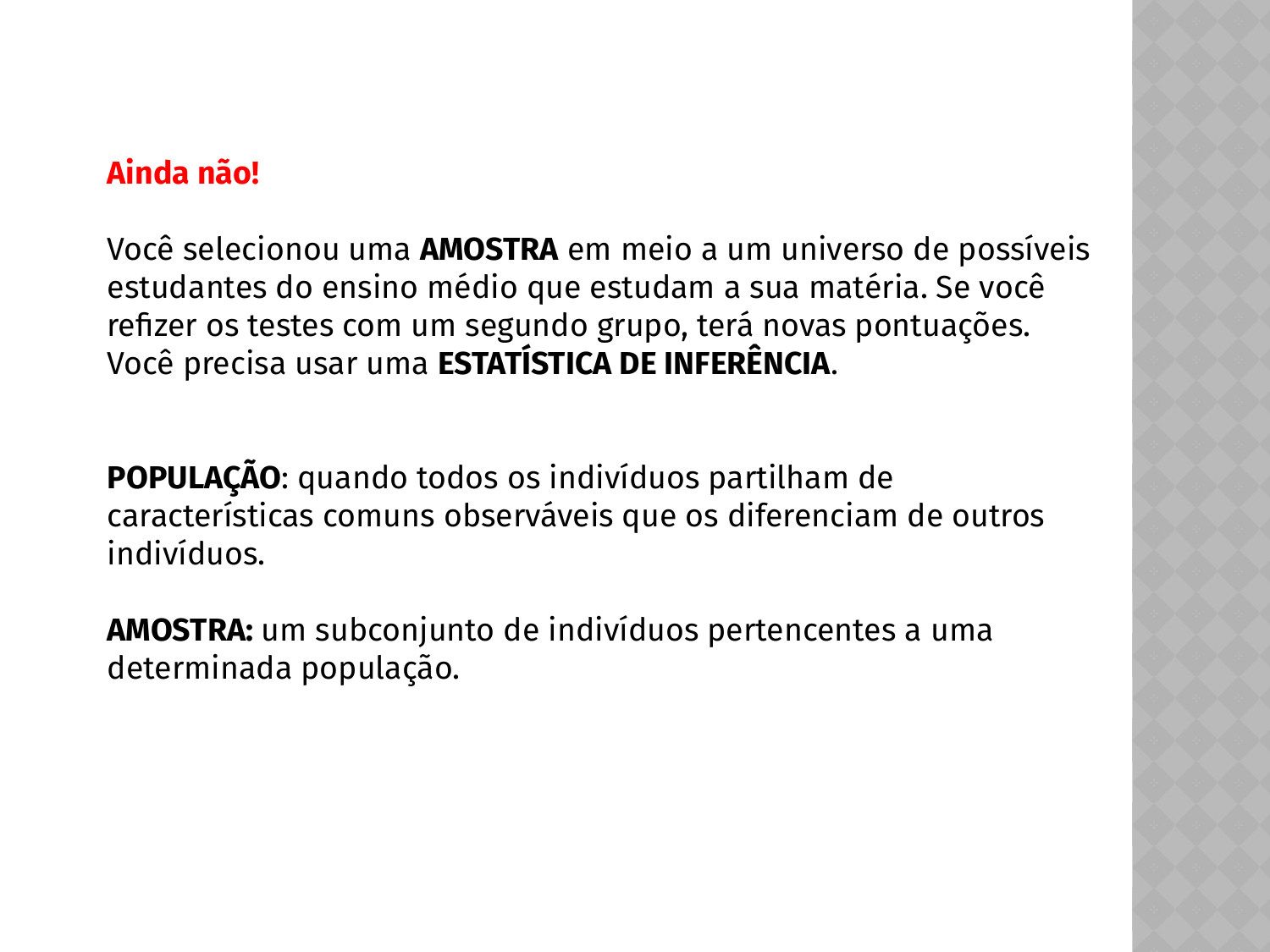

Ainda não!

Você selecionou uma AMOSTRA em meio a um universo de possíveis estudantes do ensino médio que estudam a sua matéria. Se você refizer os testes com um segundo grupo, terá novas pontuações.
Você precisa usar uma ESTATÍSTICA DE INFERÊNCIA.

POPULAÇÃO: quando todos os indivíduos partilham de características comuns observáveis que os diferenciam de outros indivíduos.

AMOSTRA: um subconjunto de indivíduos pertencentes a uma determinada população.